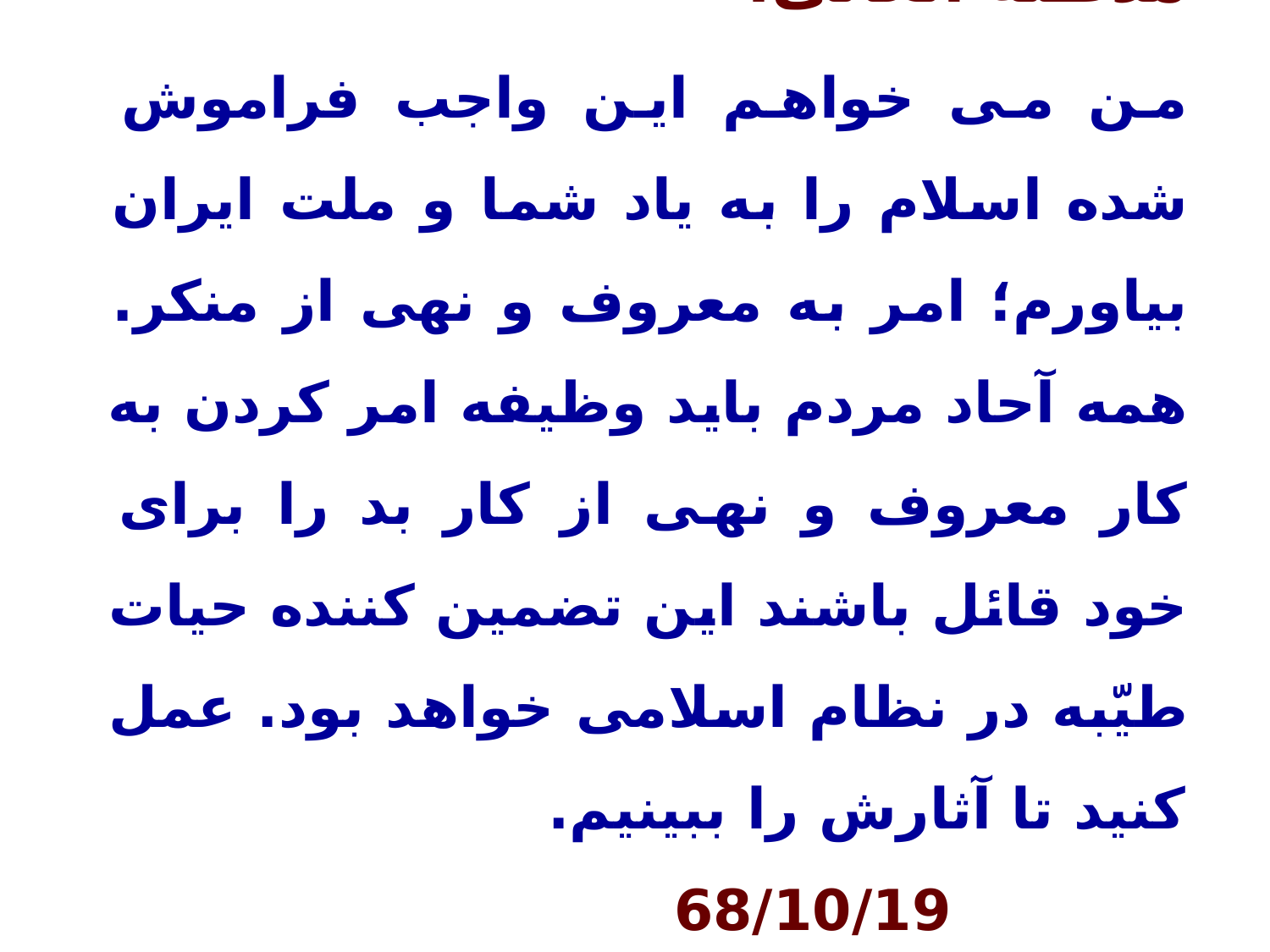

مقام معظم رهبری امام خامنه ای مدظله العالی:

من می خواهم این واجب فراموش شده اسلام را به یاد شما و ملت ایران بیاورم؛ امر به معروف و نهی از منکر. همه آحاد مردم باید وظیفه امر کردن به کار معروف و نهی از کار بد را برای خود قائل باشند این تضمین کننده حیات طیّبه در نظام اسلامی خواهد بود. عمل کنید تا آثارش را ببینیم.                                   68/10/19